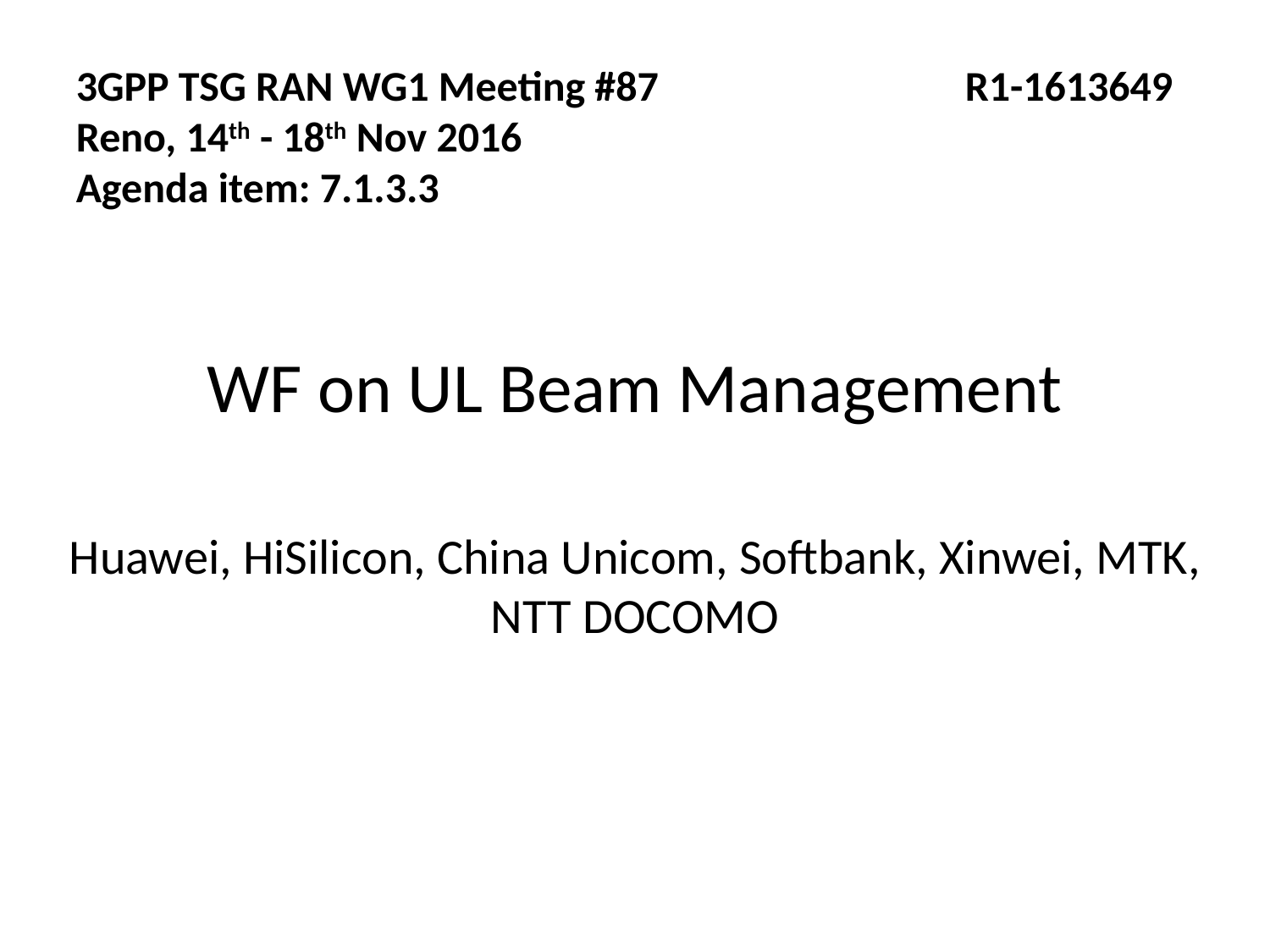

3GPP TSG RAN WG1 Meeting #87			R1-1613649 Reno, 14th - 18th Nov 2016
Agenda item: 7.1.3.3
WF on UL Beam Management
Huawei, HiSilicon, China Unicom, Softbank, Xinwei, MTK, NTT DOCOMO